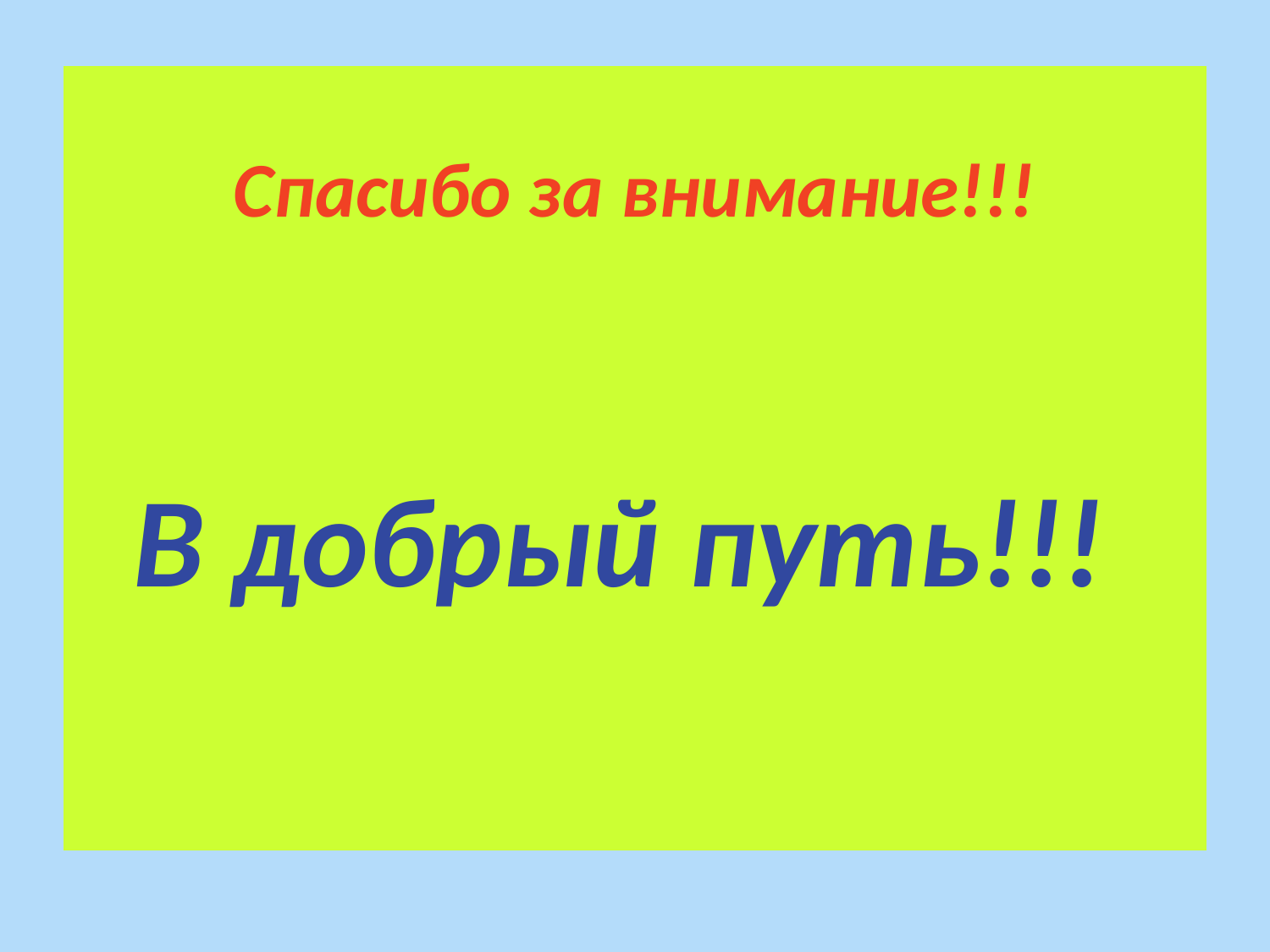

# Спасибо за внимание!!!

  В добрый путь!!!